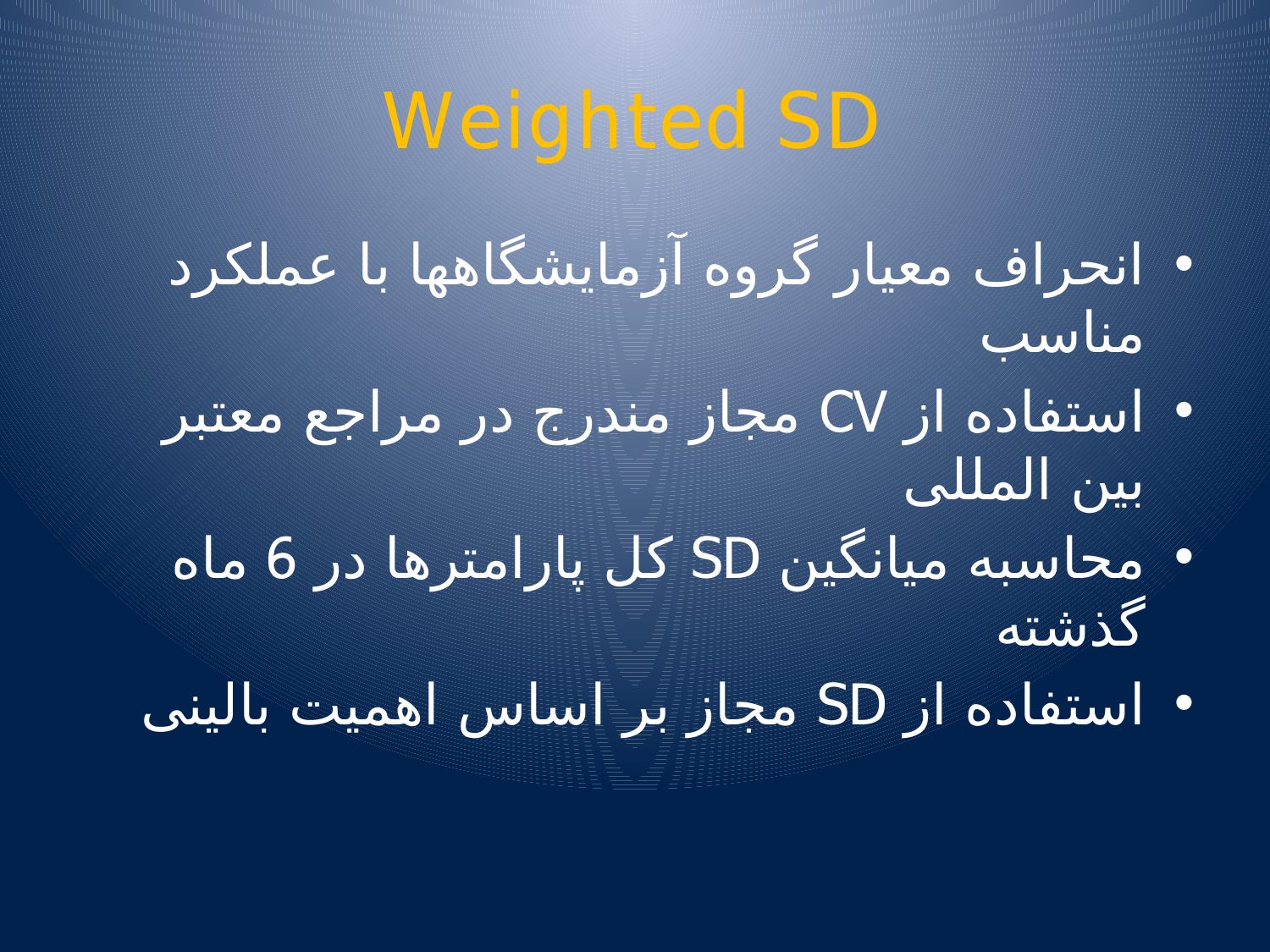

# Weighted SD
انحراف معيار گروه آزمايشگاهها با عملکرد مناسب
استفاده از CV مجاز مندرج در مراجع معتبر بين المللی
محاسبه ميانگين SD کل پارامترها در 6 ماه گذشته
استفاده از SD مجاز بر اساس اهميت بالينی